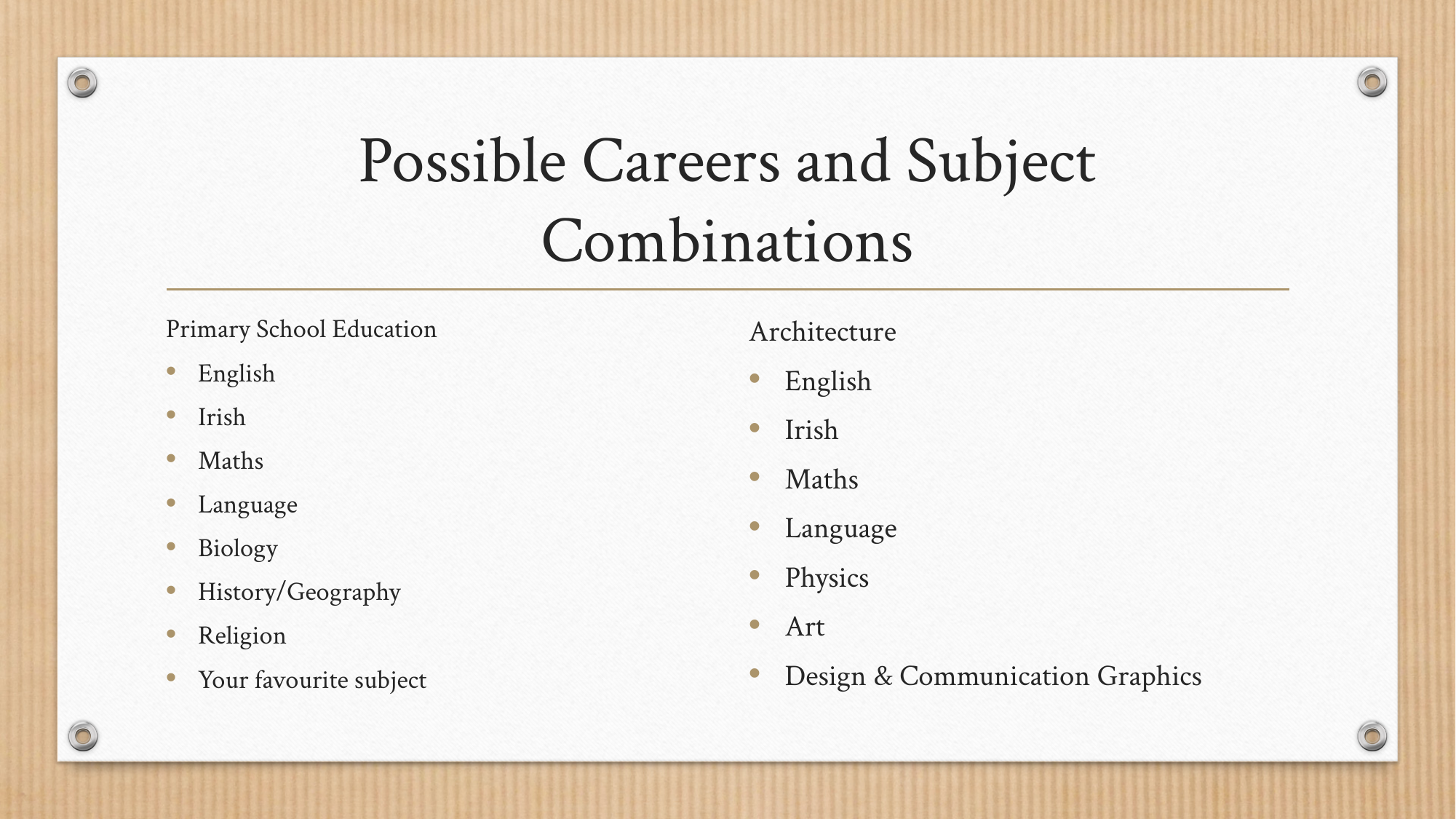

# Possible Careers and Subject Combinations
Primary School Education
English
Irish
Maths
Language
Biology
History/Geography
Religion
Your favourite subject
Architecture
English
Irish
Maths
Language
Physics
Art
Design & Communication Graphics